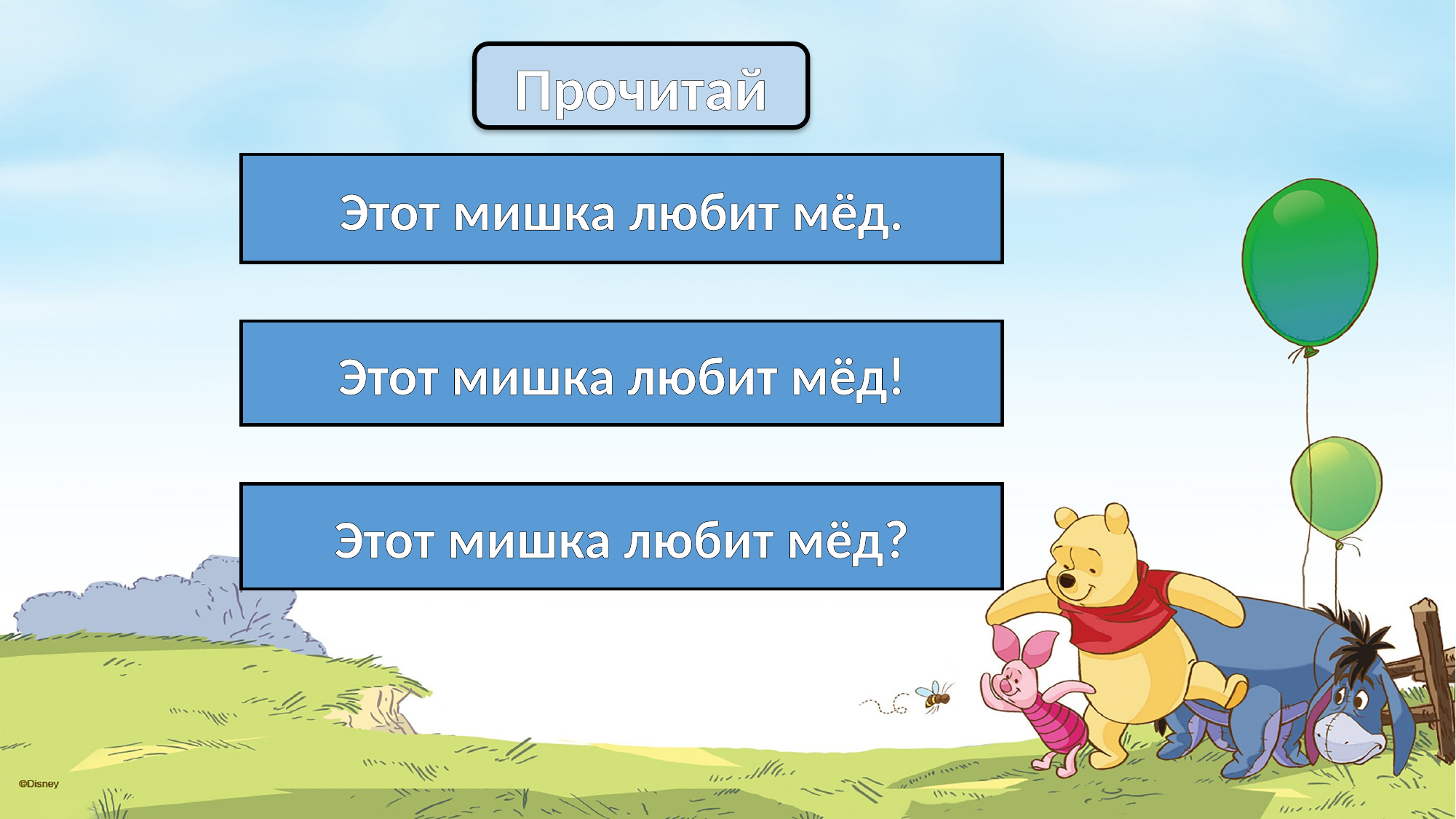

Прочитай
Этот мишка любит мёд.

Этот мишка любит мёд!

Этот мишка любит мёд?